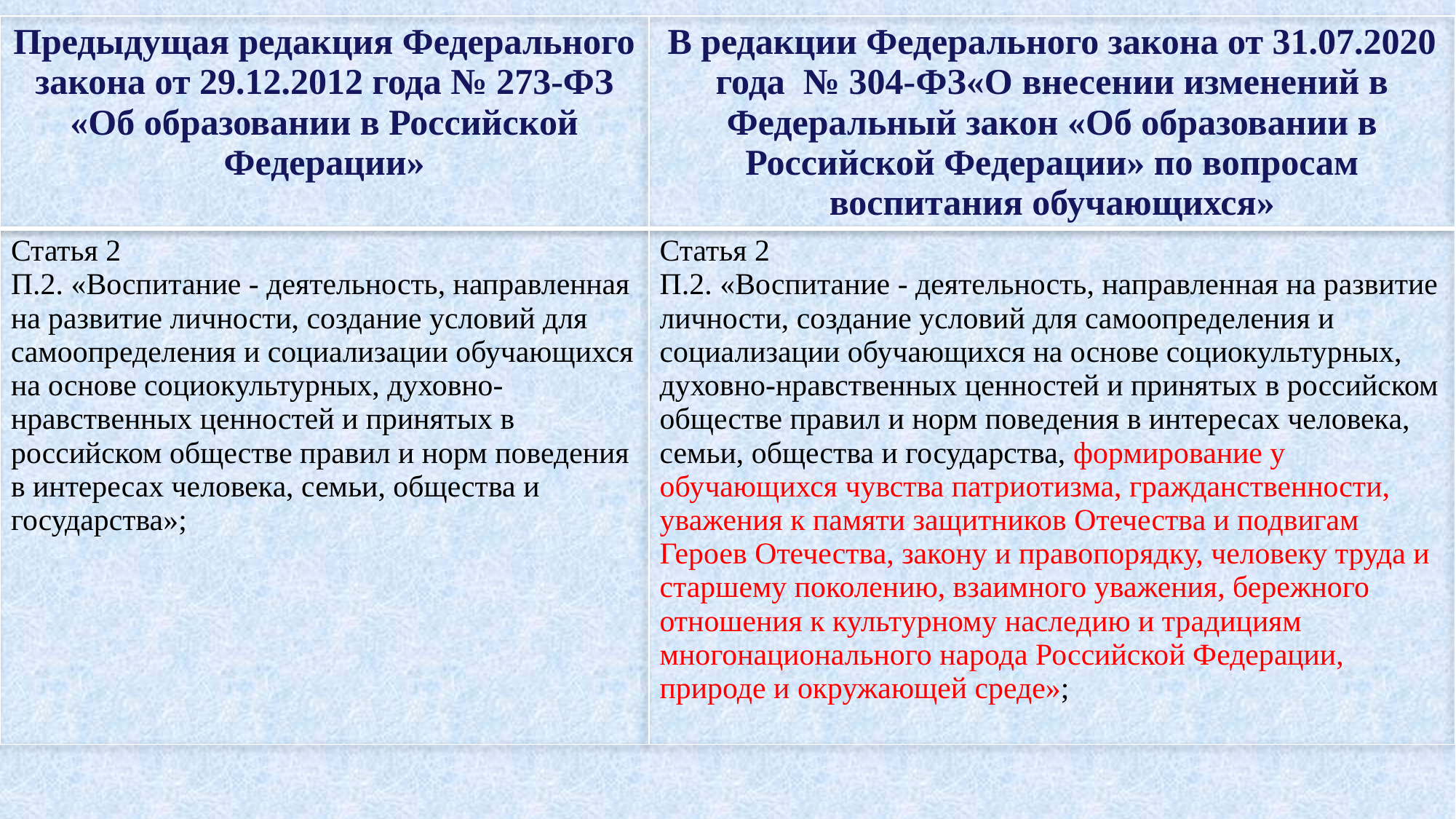

| Предыдущая редакция Федерального закона от 29.12.2012 года № 273-ФЗ «Об образовании в Российской Федерации» | В редакции Федерального закона от 31.07.2020 года № 304-ФЗ«О внесении изменений в Федеральный закон «Об образовании в Российской Федерации» по вопросам воспитания обучающихся» |
| --- | --- |
| Статья 2 П.2. «Воспитание - деятельность, направленная на развитие личности, создание условий для самоопределения и социализации обучающихся на основе социокультурных, духовно-нравственных ценностей и принятых в российском обществе правил и норм поведения в интересах человека, семьи, общества и государства»; | Статья 2 П.2. «Воспитание - деятельность, направленная на развитие личности, создание условий для самоопределения и социализации обучающихся на основе социокультурных, духовно-нравственных ценностей и принятых в российском обществе правил и норм поведения в интересах человека, семьи, общества и государства, формирование у обучающихся чувства патриотизма, гражданственности, уважения к памяти защитников Отечества и подвигам Героев Отечества, закону и правопорядку, человеку труда и старшему поколению, взаимного уважения, бережного отношения к культурному наследию и традициям многонационального народа Российской Федерации, природе и окружающей среде»; |
#